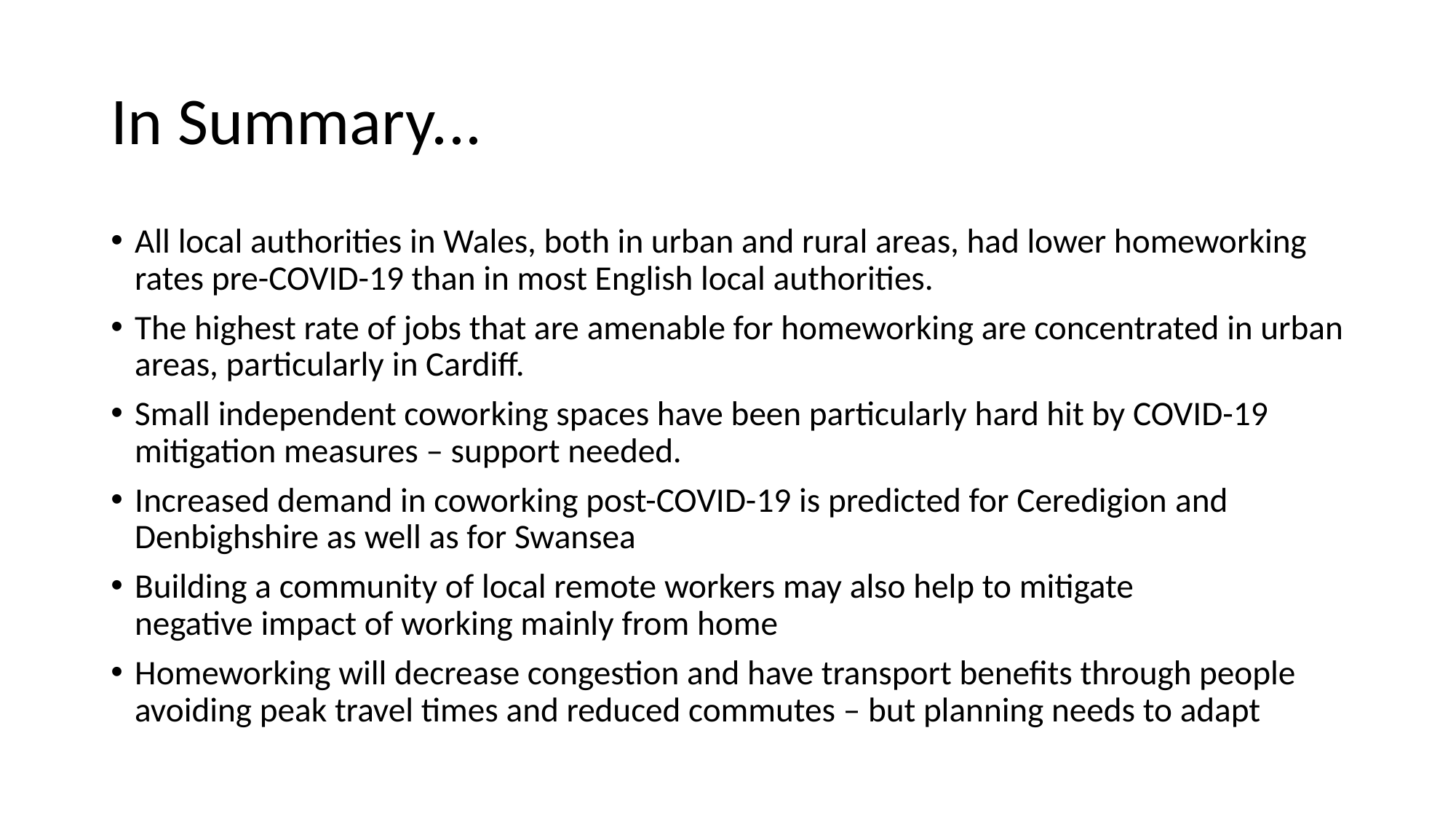

# In Summary...
All local authorities in Wales, both in urban and rural areas, had lower homeworking rates pre-COVID-19 than in most English local authorities.
The highest rate of jobs that are amenable for homeworking are concentrated in urban areas, particularly in Cardiff.
Small independent coworking spaces have been particularly hard hit by COVID-19 mitigation measures – support needed.
Increased demand in coworking post-COVID-19 is predicted for Ceredigion and Denbighshire as well as for Swansea
Building a community of local remote workers may also help to mitigate negative impact of working mainly from home
Homeworking will decrease congestion and have transport benefits through people avoiding peak travel times and reduced commutes – but planning needs to adapt